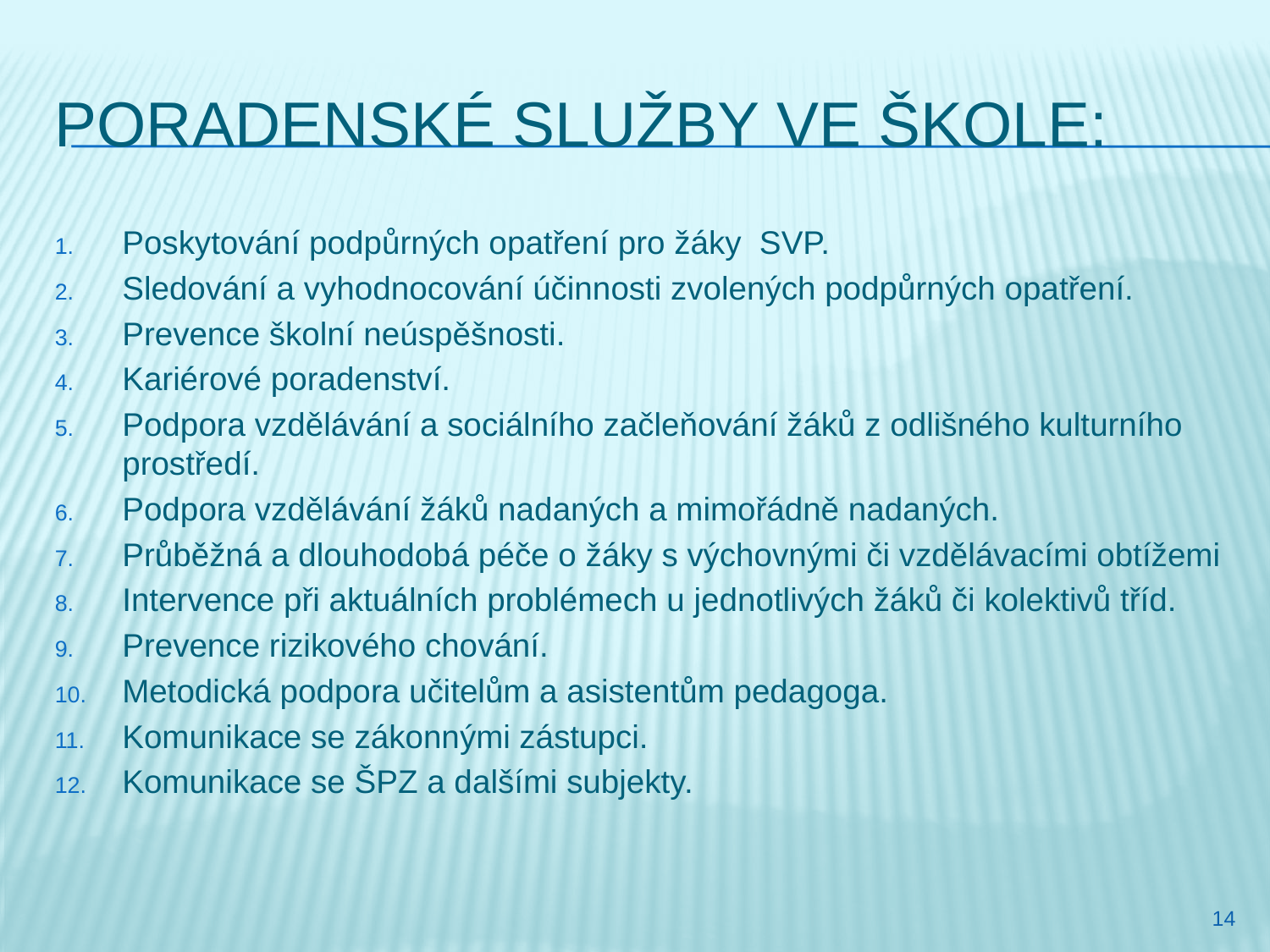

# Poradenské služby Ve škole:
Poskytování podpůrných opatření pro žáky  SVP.
Sledování a vyhodnocování účinnosti zvolených podpůrných opatření.
Prevence školní neúspěšnosti.
Kariérové poradenství.
Podpora vzdělávání a sociálního začleňování žáků z odlišného kulturního prostředí.
Podpora vzdělávání žáků nadaných a mimořádně nadaných.
Průběžná a dlouhodobá péče o žáky s výchovnými či vzdělávacími obtížemi
Intervence při aktuálních problémech u jednotlivých žáků či kolektivů tříd.
Prevence rizikového chování.
Metodická podpora učitelům a asistentům pedagoga.
Komunikace se zákonnými zástupci.
Komunikace se ŠPZ a dalšími subjekty.

14